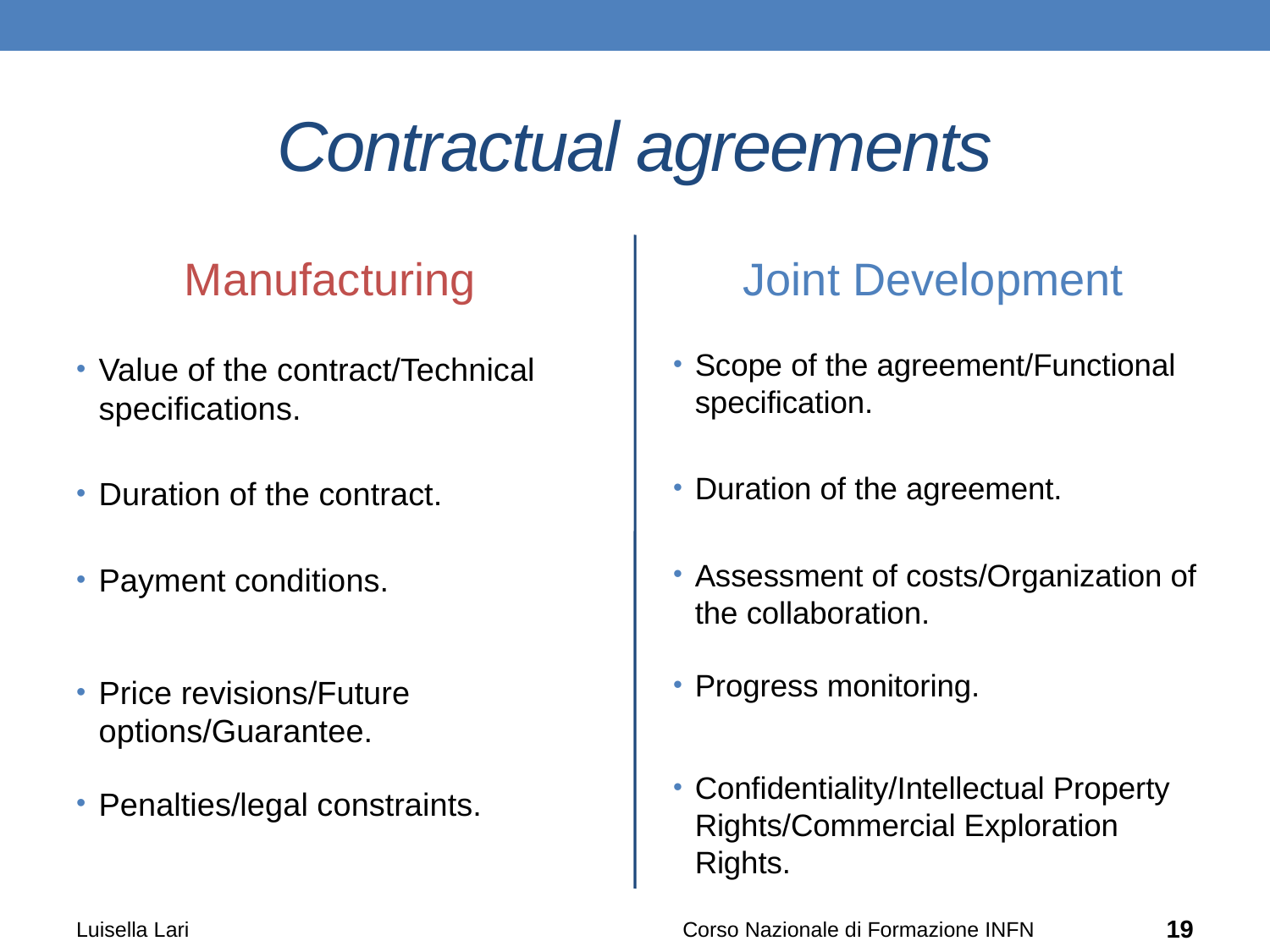

# Contractual agreements
Manufacturing
Joint Development
Scope of the agreement/Functional specification.

Duration of the agreement.

Assessment of costs/Organization of the collaboration.

Progress monitoring.

Confidentiality/Intellectual Property Rights/Commercial Exploration Rights.

Value of the contract/Technical specifications.

Duration of the contract.

Payment conditions.

Price revisions/Future options/Guarantee.

Penalties/legal constraints.

Luisella Lari
Corso Nazionale di Formazione INFN
19